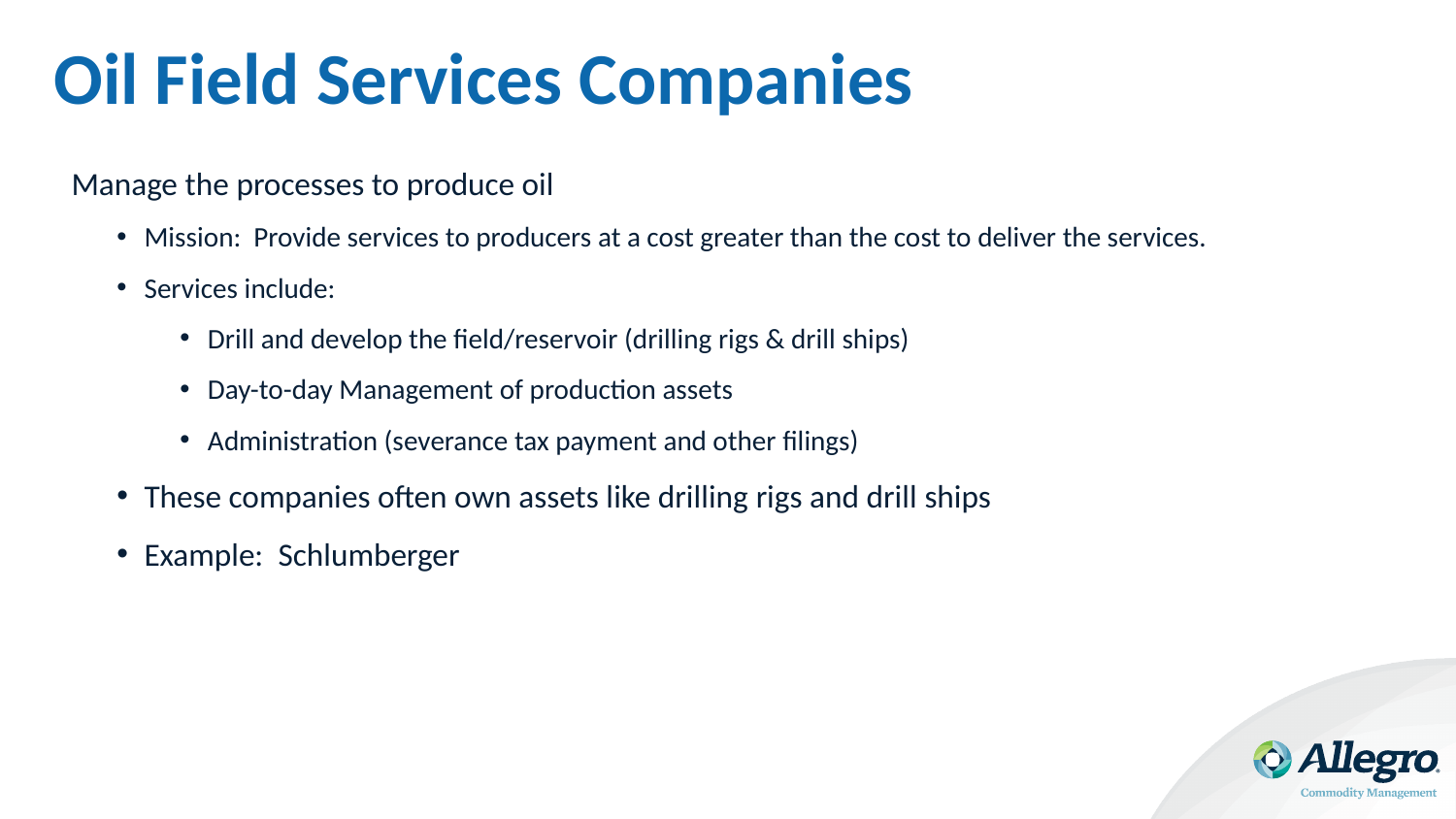

# Oil Field Services Companies
Manage the processes to produce oil
Mission:  Provide services to producers at a cost greater than the cost to deliver the services.
Services include:
Drill and develop the field/reservoir (drilling rigs & drill ships)
Day-to-day Management of production assets
Administration (severance tax payment and other filings)
These companies often own assets like drilling rigs and drill ships
Example:  Schlumberger